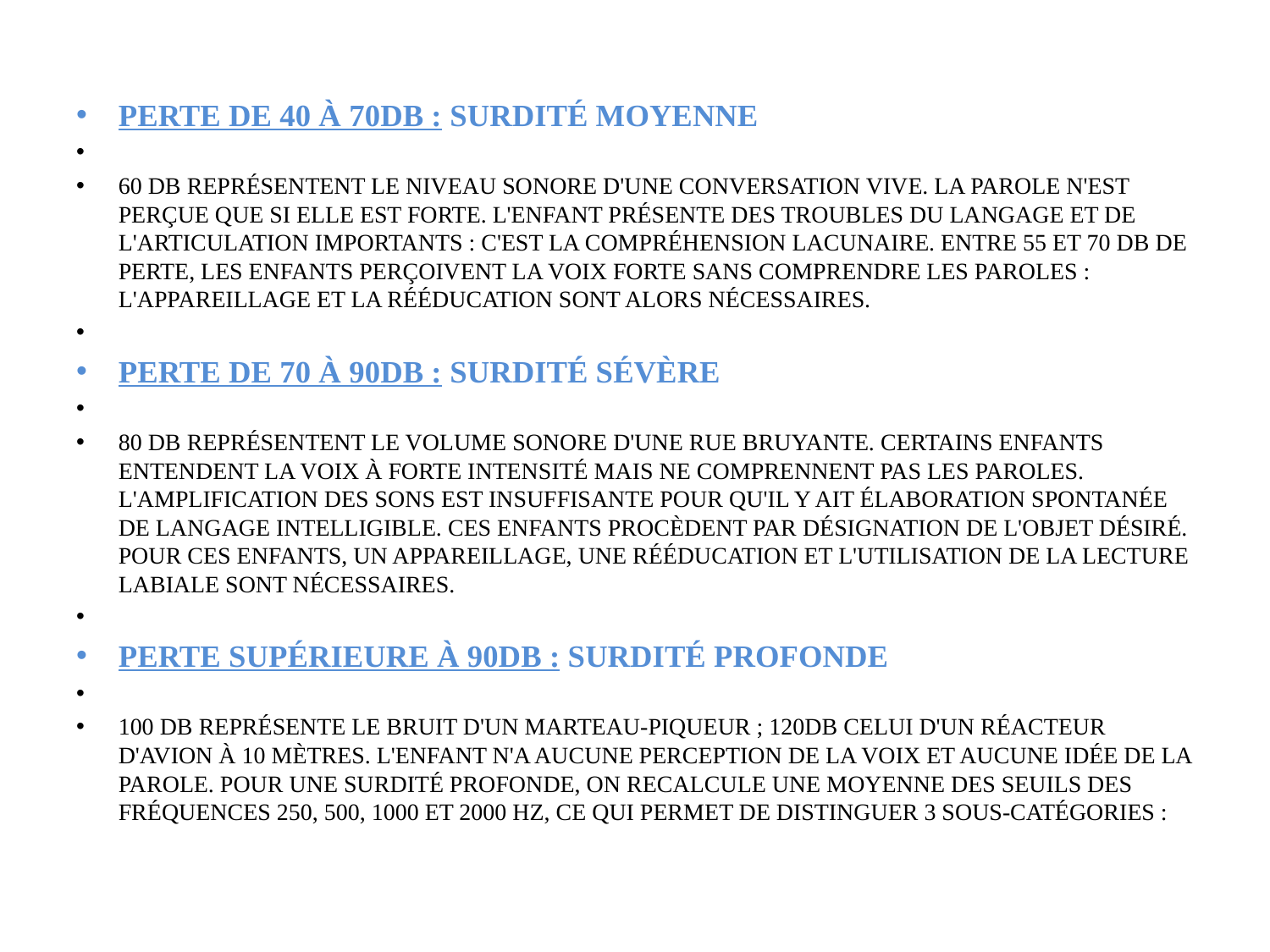

Perte de 40 à 70dB : Surdité moyenne

60 dB représentent le niveau sonore d'une conversation vive. La parole n'est perçue que si elle est forte. L'enfant présente des troubles du langage et de l'articulation importants : c'est la compréhension lacunaire. Entre 55 et 70 dB de perte, les enfants perçoivent la voix forte sans comprendre les paroles : l'appareillage et la rééducation sont alors nécessaires.

Perte de 70 à 90dB : Surdité sévère

80 dB représentent le volume sonore d'une rue bruyante. Certains enfants entendent la voix à forte intensité mais ne comprennent pas les paroles. L'amplification des sons est insuffisante pour qu'il y ait élaboration spontanée de langage intelligible. Ces enfants procèdent par désignation de l'objet désiré. Pour ces enfants, un appareillage, une rééducation et l'utilisation de la lecture labiale sont nécessaires.

Perte supérieure à 90dB : Surdité profonde

100 dB représente le bruit d'un marteau-piqueur ; 120dB celui d'un réacteur d'avion à 10 mètres. L'enfant n'a aucune perception de la voix et aucune idée de la parole. Pour une surdité profonde, on recalcule une moyenne des seuils des fréquences 250, 500, 1000 et 2000 Hz, ce qui permet de distinguer 3 sous-catégories :